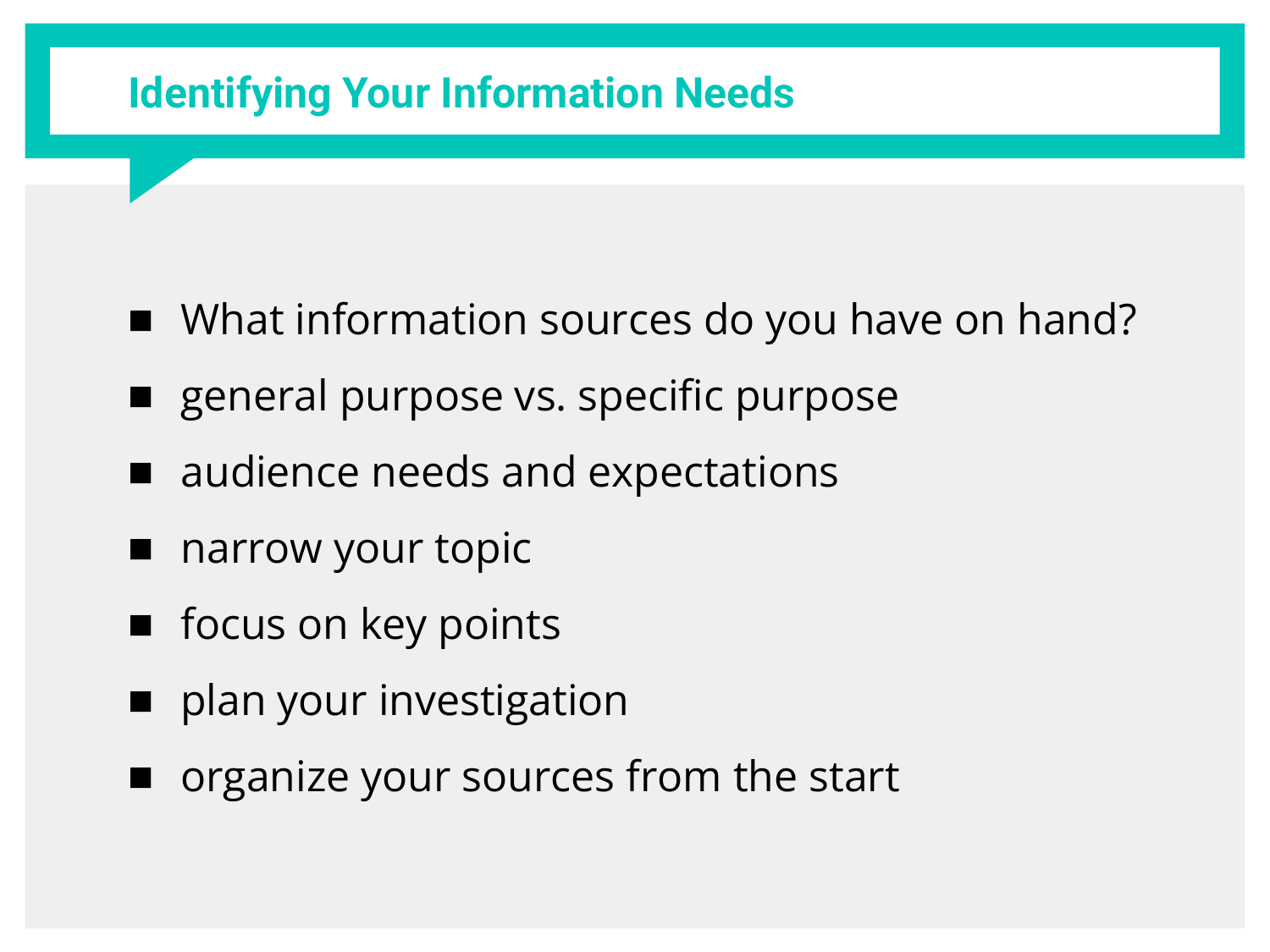

# Identifying Your Information Needs
What information sources do you have on hand?
general purpose vs. specific purpose
audience needs and expectations
narrow your topic
focus on key points
plan your investigation
organize your sources from the start